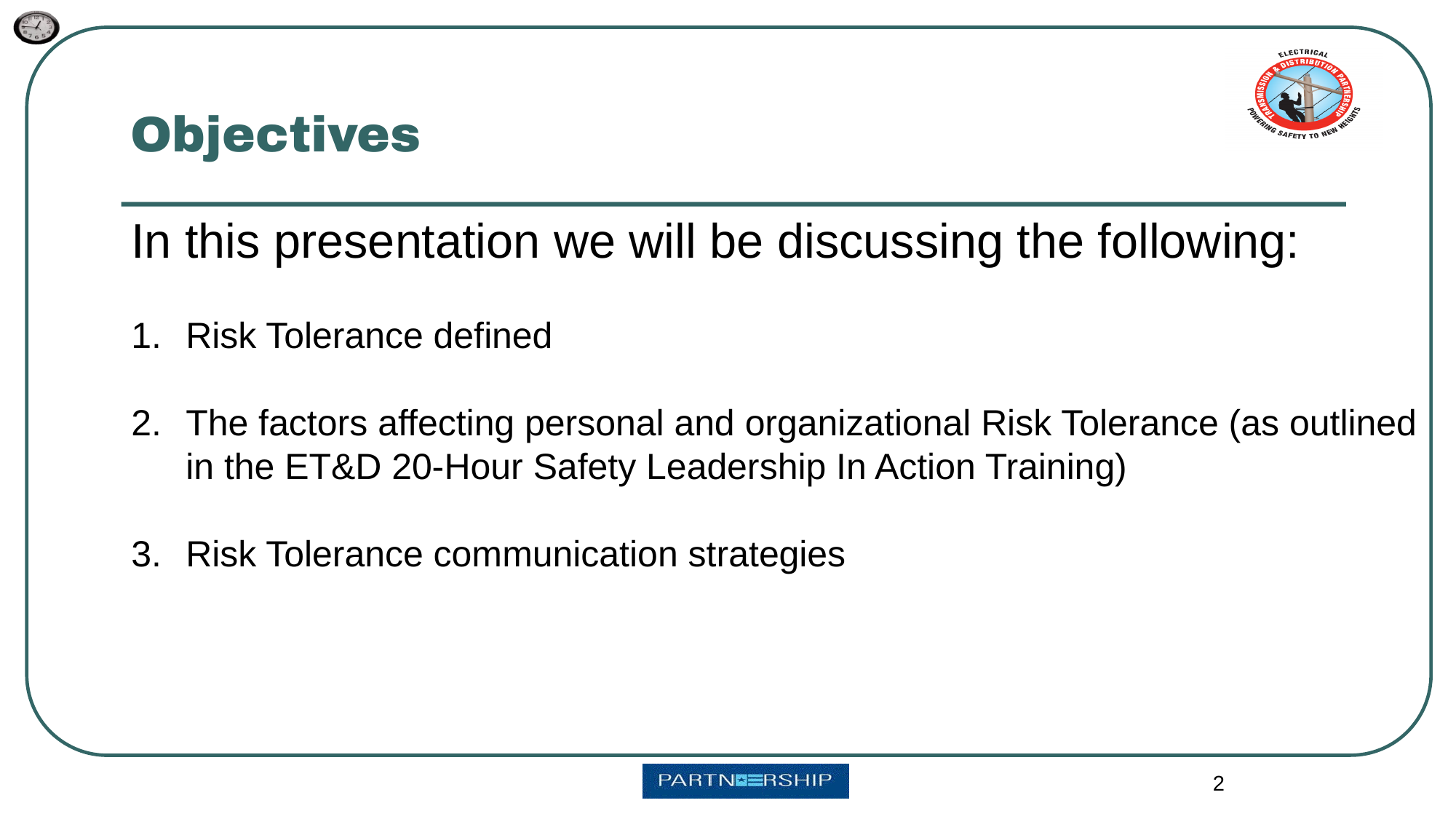

Objectives
In this presentation we will be discussing the following:

Risk Tolerance defined

The factors affecting personal and organizational Risk Tolerance (as outlined in the ET&D 20-Hour Safety Leadership In Action Training)

Risk Tolerance communication strategies

2